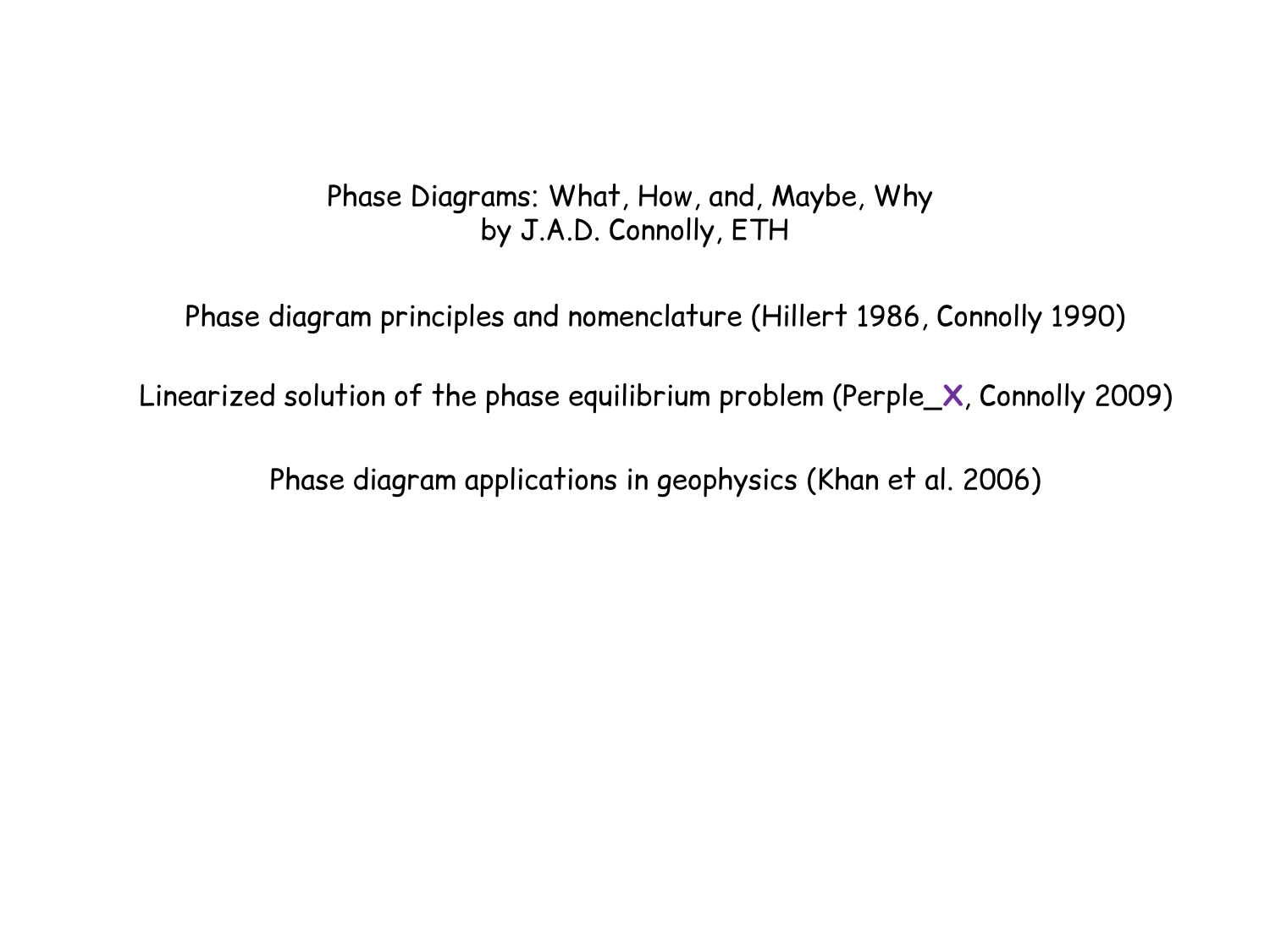

# Phase Diagrams: What, How, and, Maybe, Why by J.A.D. Connolly, ETH
Phase diagram principles and nomenclature (Hillert 1986, Connolly 1990)
Linearized solution of the phase equilibrium problem (Perple_X, Connolly 2009)
Phase diagram applications in geophysics (Khan et al. 2006)